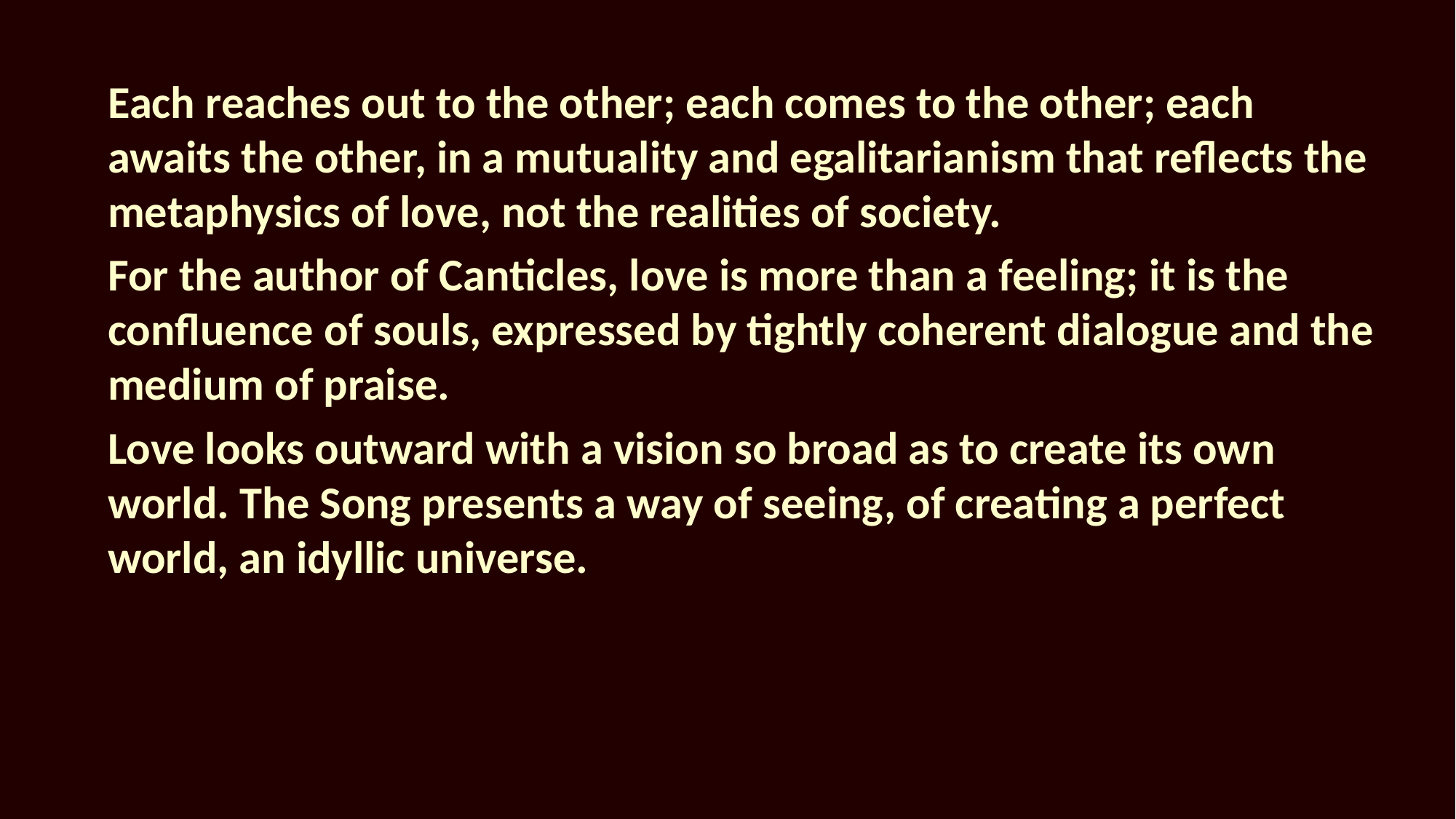

Each reaches out to the other; each comes to the other; each awaits the other, in a mutuality and egalitarianism that reflects the metaphysics of love, not the realities of society.
For the author of Canticles, love is more than a feeling; it is the confluence of souls, expressed by tightly coherent dialogue and the medium of praise.
Love looks outward with a vision so broad as to create its own world. The Song presents a way of seeing, of creating a perfect world, an idyllic universe.